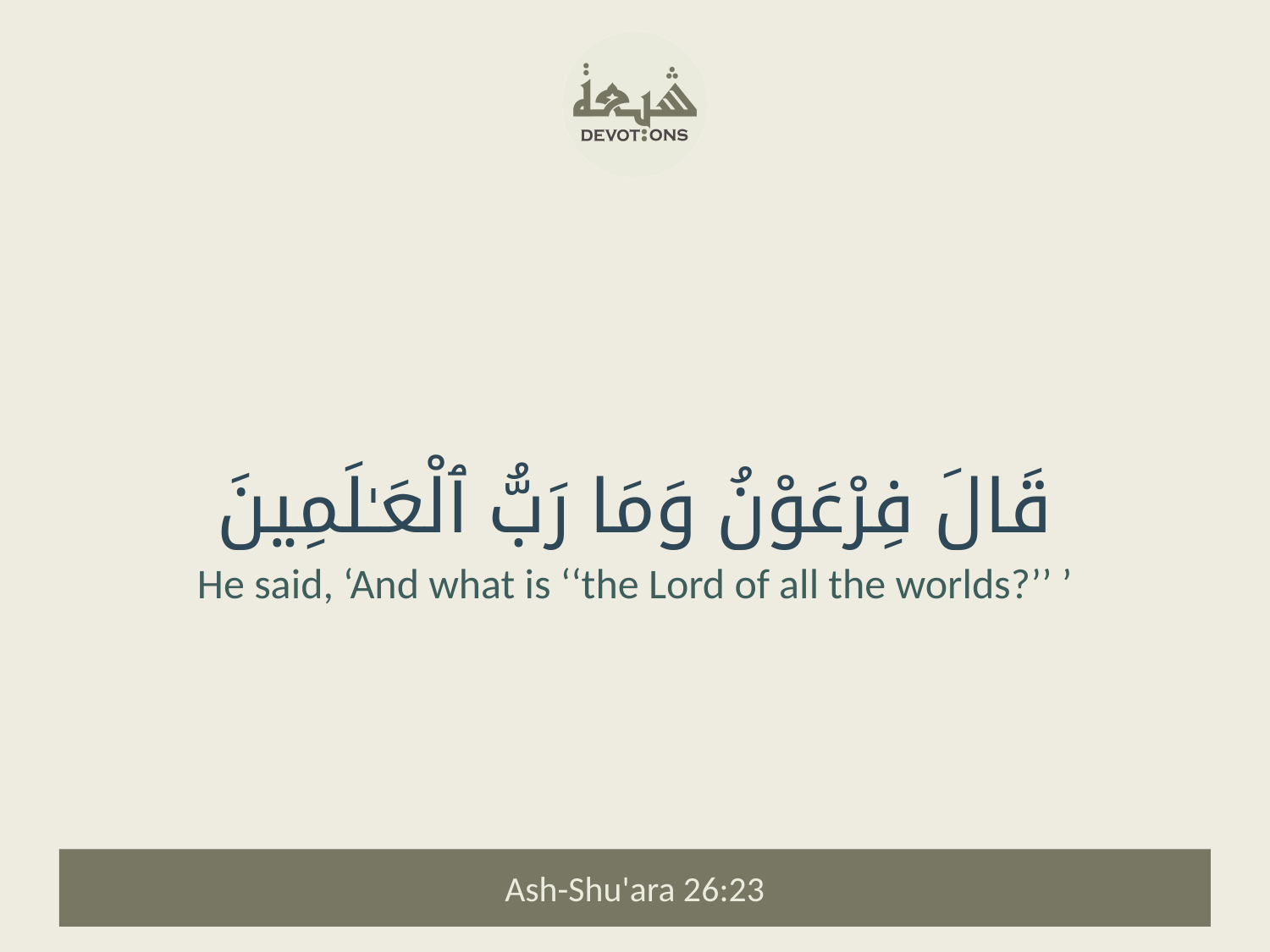

قَالَ فِرْعَوْنُ وَمَا رَبُّ ٱلْعَـٰلَمِينَ
He said, ‘And what is ‘‘the Lord of all the worlds?’’ ’
Ash-Shu'ara 26:23